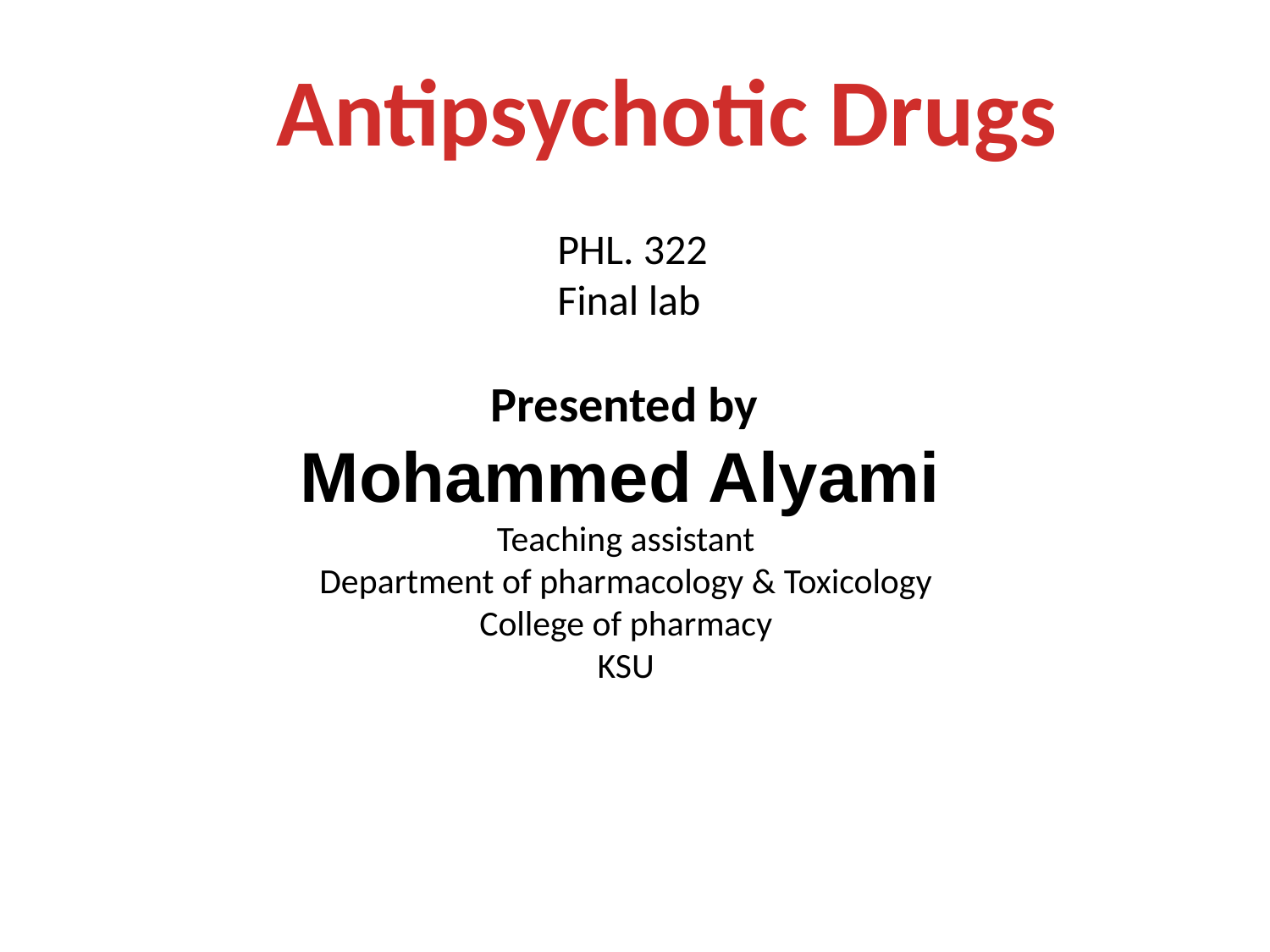

Antipsychotic Drugs
PHL. 322
Final lab
Presented by
Mohammed Alyami
Teaching assistant
Department of pharmacology & Toxicology
College of pharmacy
KSU